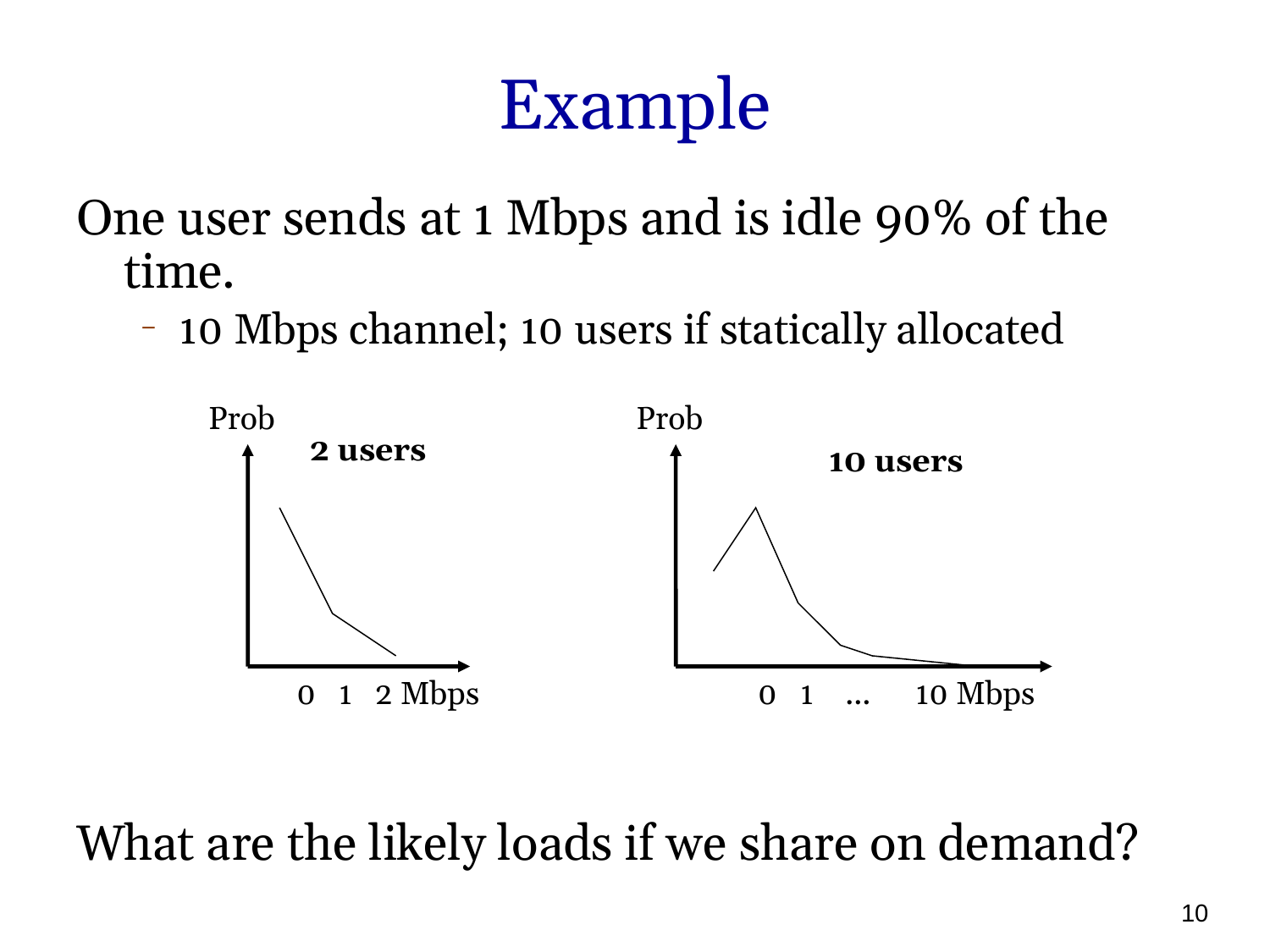

# Example
One user sends at 1 Mbps and is idle 90% of the time.
10 Mbps channel; 10 users if statically allocated

What are the likely loads if we share on demand?

Prob
Prob
2 users
10 users

0   1   2 Mbps
0   1    …      10 Mbps
 10